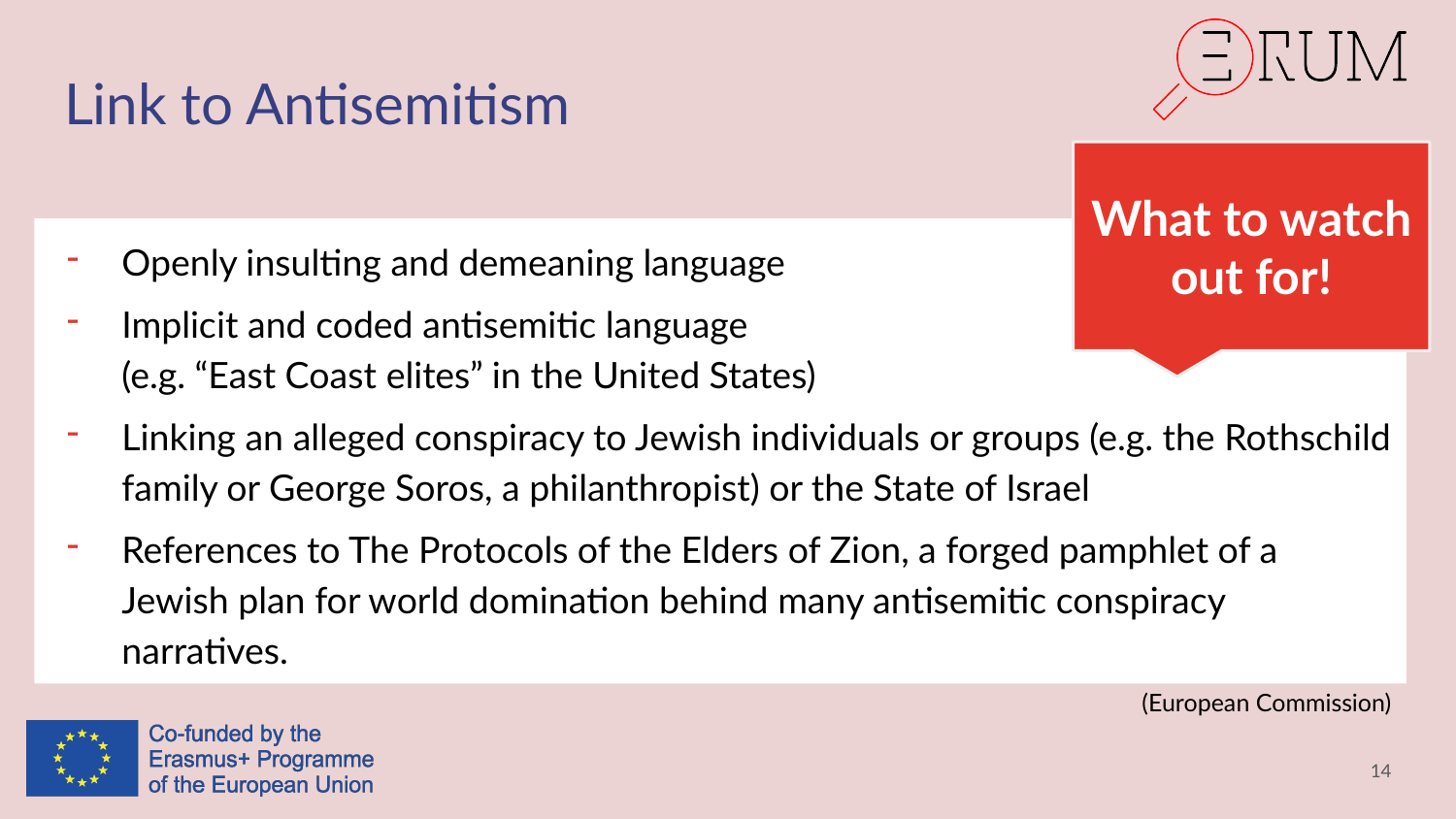

# Link to Antisemitism
What to watch out for!
Openly insulting and demeaning language
Implicit and coded antisemitic language
(e.g. “East Coast elites” in the United States)
Linking an alleged conspiracy to Jewish individuals or groups (e.g. the Rothschild family or George Soros, a philanthropist) or the State of Israel
References to The Protocols of the Elders of Zion, a forged pamphlet of a Jewish plan for world domination behind many antisemitic conspiracy narratives.
(European Commission)
14